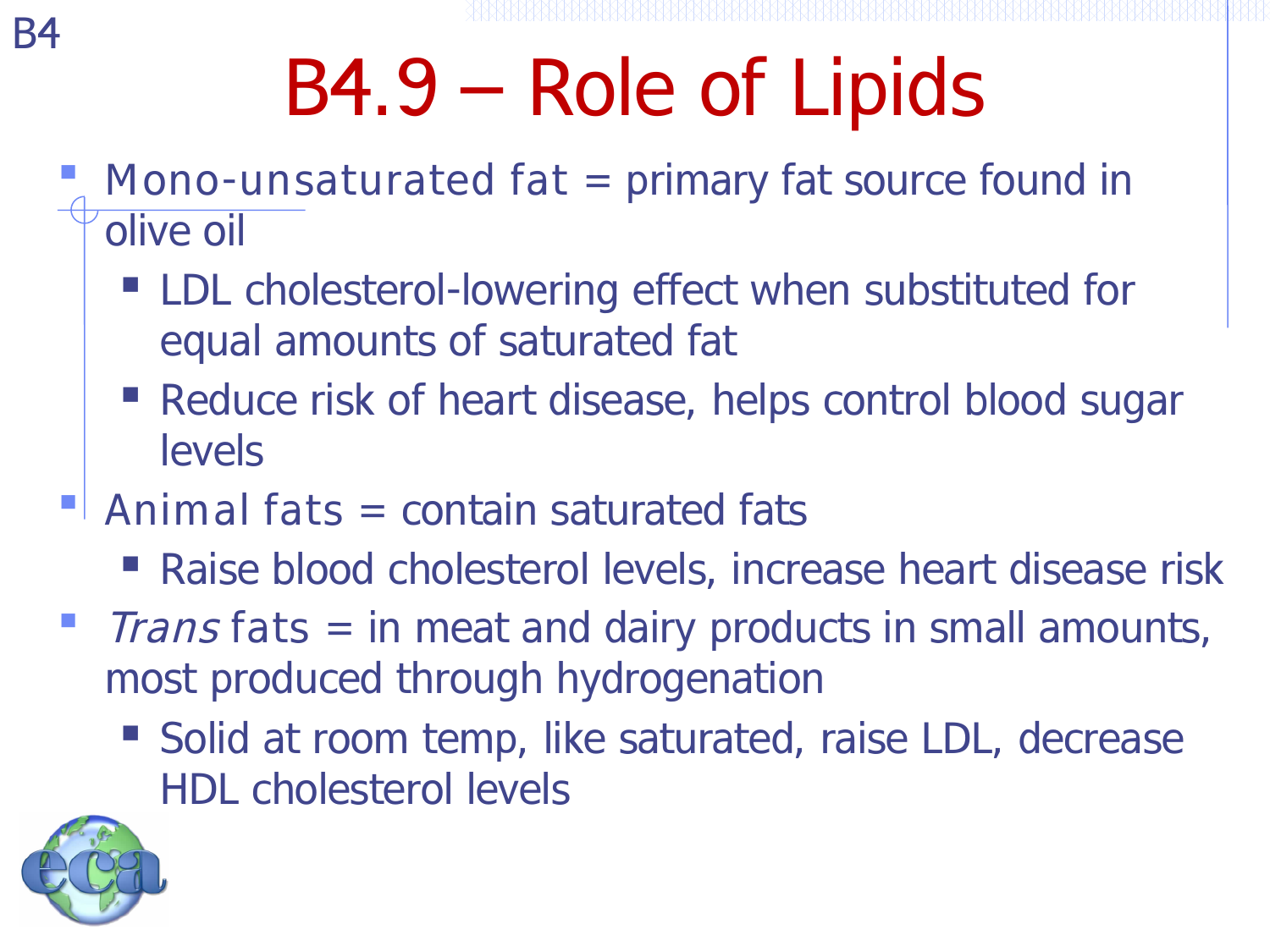

# B4.9 – Role of Lipids
Mono-unsaturated fat = primary fat source found in olive oil
LDL cholesterol-lowering effect when substituted for equal amounts of saturated fat
Reduce risk of heart disease, helps control blood sugar levels
Animal fats = contain saturated fats
Raise blood cholesterol levels, increase heart disease risk
Trans fats = in meat and dairy products in small amounts, most produced through hydrogenation
Solid at room temp, like saturated, raise LDL, decrease HDL cholesterol levels